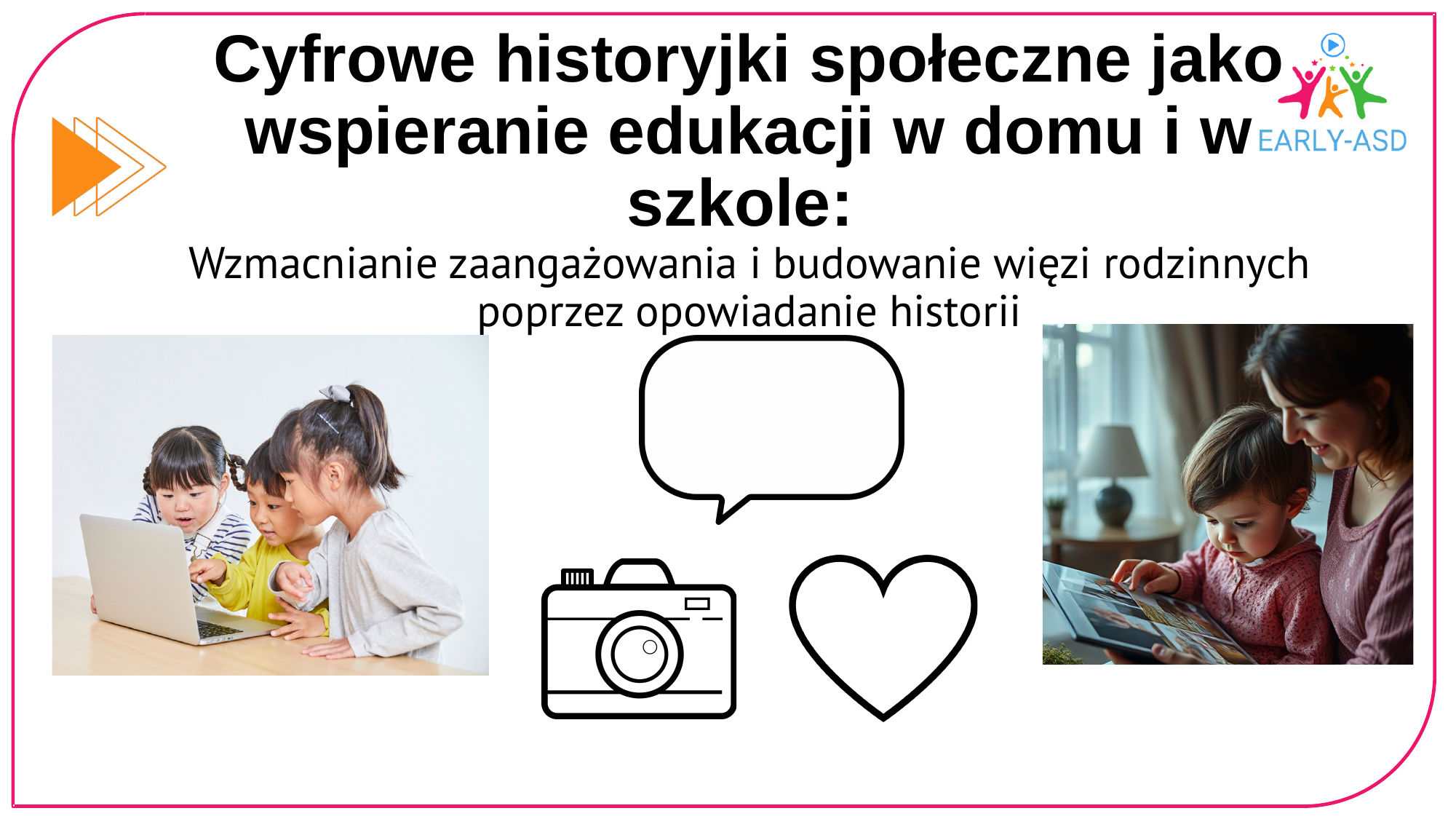

Cyfrowe historyjki społeczne jako wspieranie edukacji w domu i w szkole:
Wzmacnianie zaangażowania i budowanie więzi rodzinnych poprzez opowiadanie historii